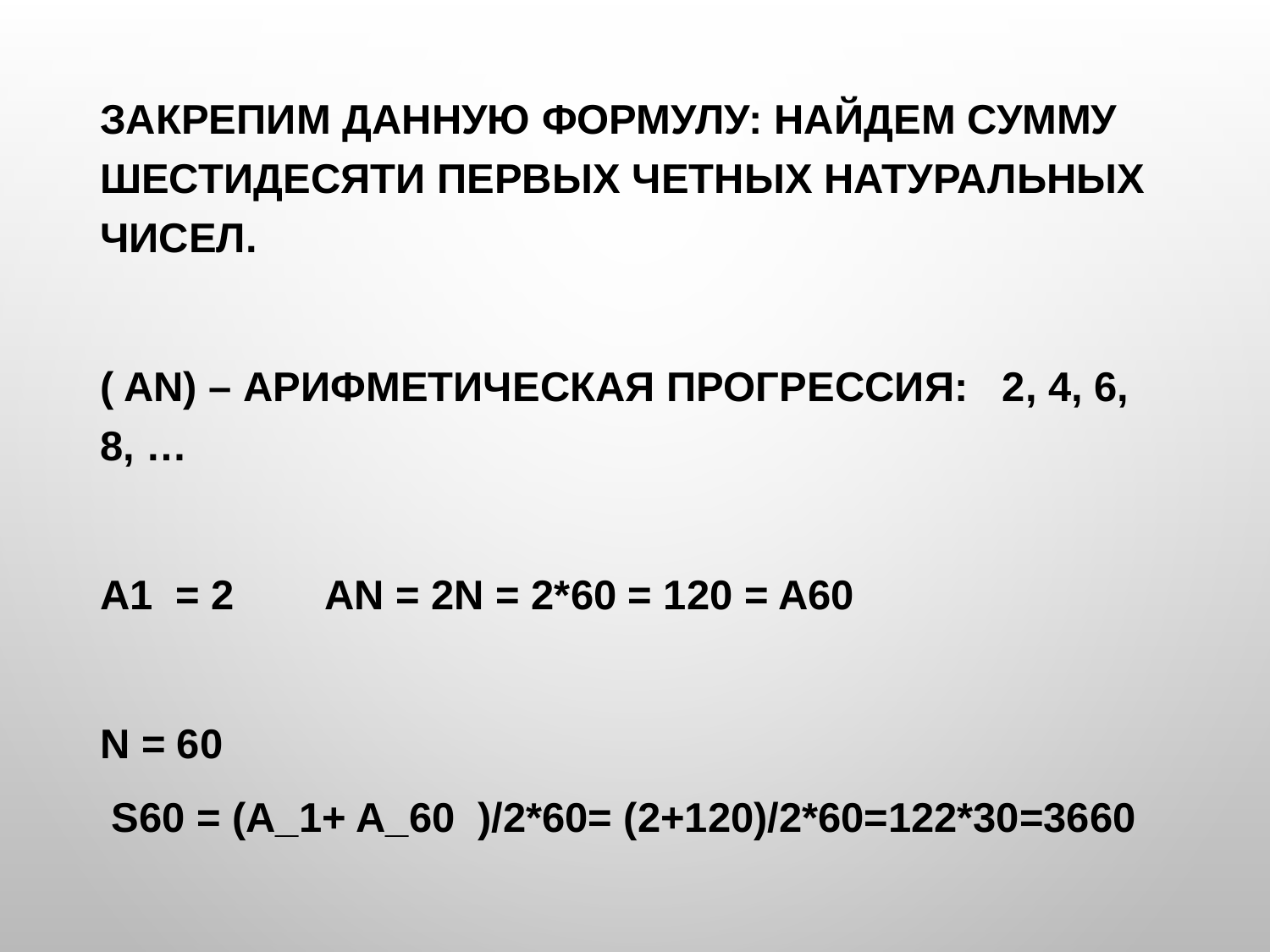

Закрепим данную формулу: найдем сумму шестидесяти первых четных натуральных чисел.

( an) – арифметическая прогрессия:   2, 4, 6, 8, …

a1  = 2        an = 2n = 2*60 = 120 = a60

n = 60
 S60 = (a_1+ a_60  )/2*60= (2+120)/2*60=122*30=3660

#